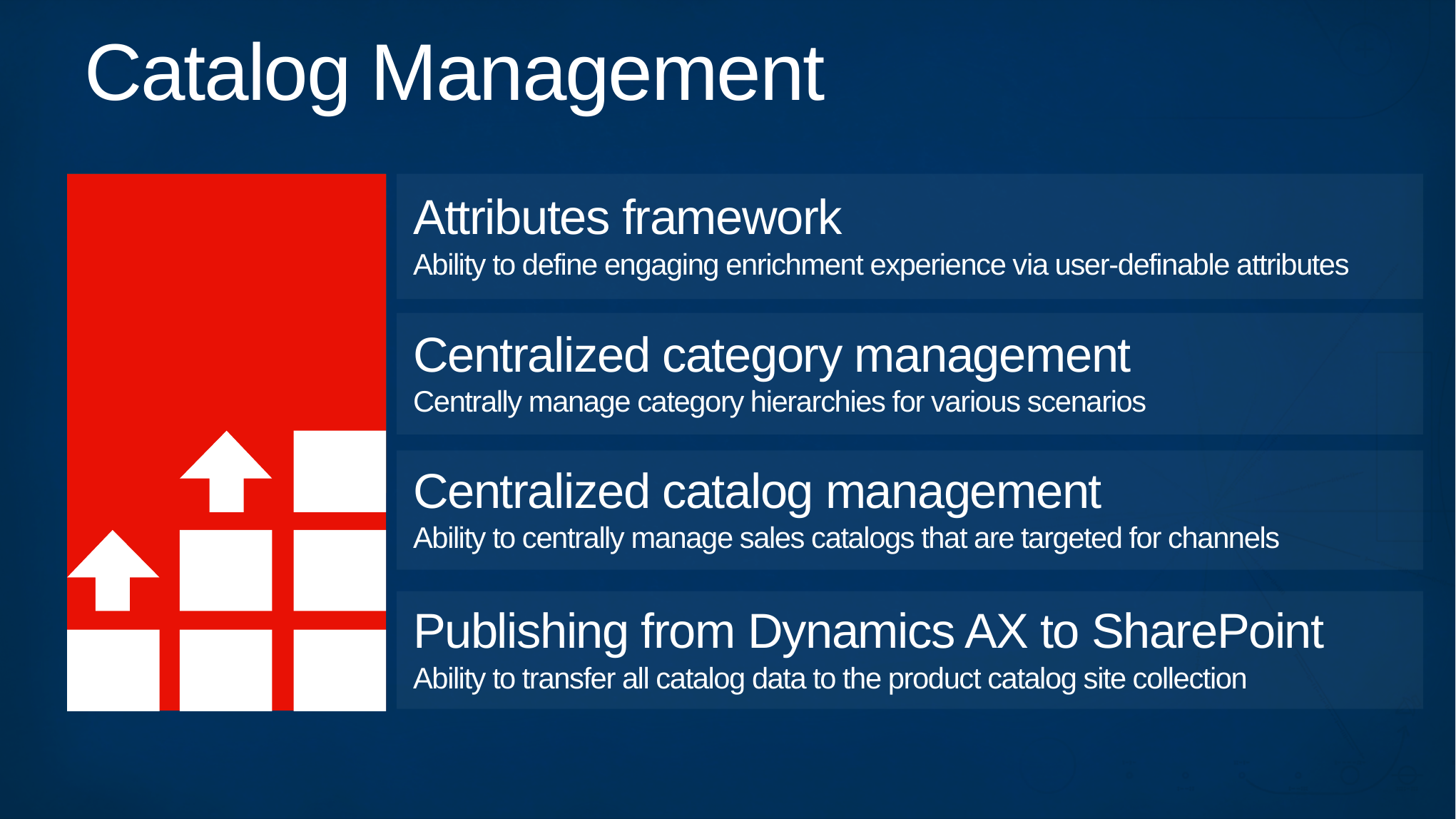

# Catalog Management
Attributes framework
Ability to define engaging enrichment experience via user-definable attributes

Centralized category management
Centrally manage category hierarchies for various scenarios

Centralized catalog management
Ability to centrally manage sales catalogs that are targeted for channels
Publishing from Dynamics AX to SharePoint
Ability to transfer all catalog data to the product catalog site collection